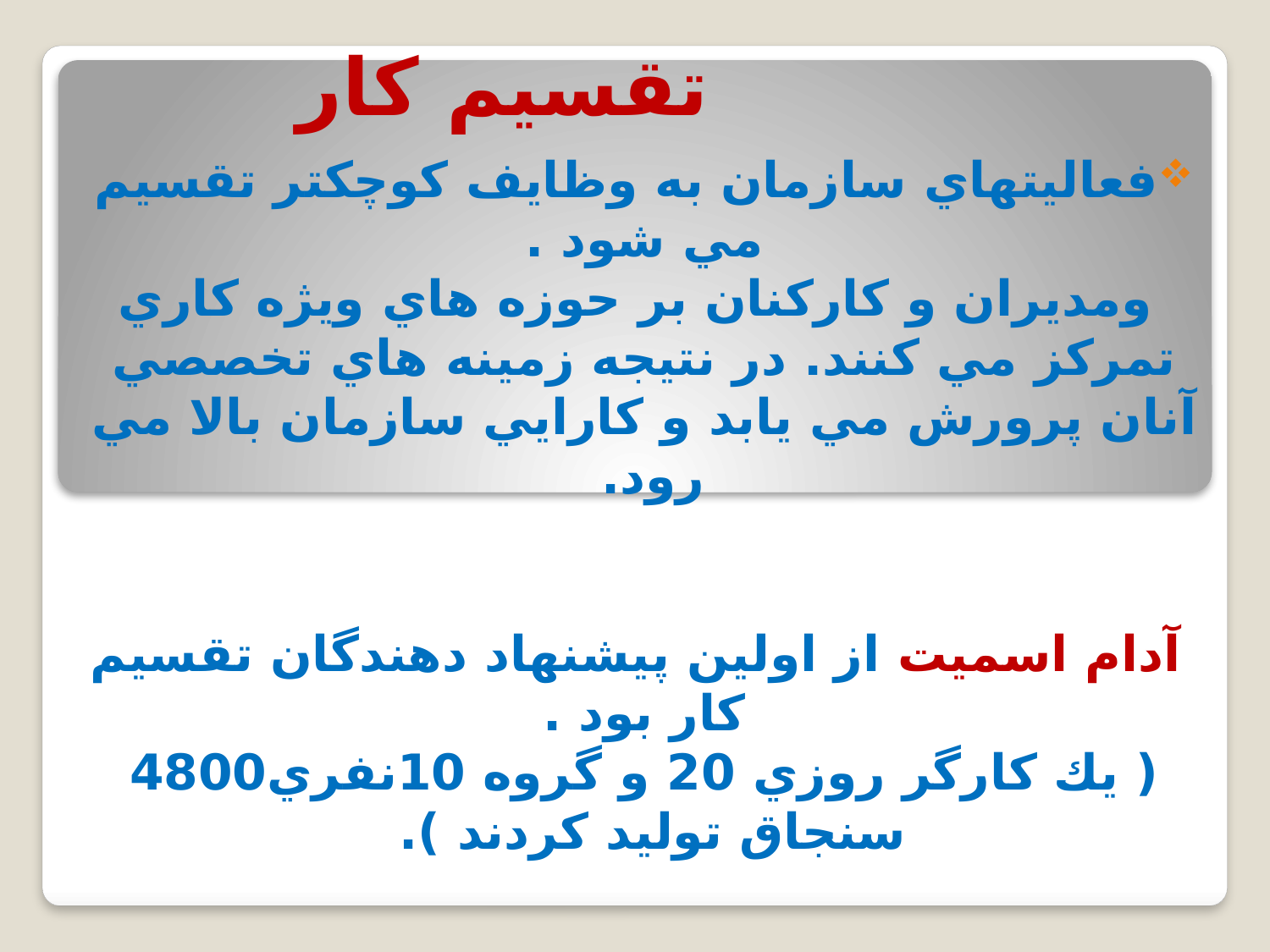

# تقسيم كار
فعاليتهاي سازمان به وظايف كوچكتر تقسيم مي شود .
 ومديران و كاركنان بر حوزه هاي ويژه كاري تمركز مي كنند. در نتيجه زمينه هاي تخصصي آنان پرورش مي يابد و كارايي سازمان بالا مي رود.

 آدام اسميت از اولين پيشنهاد دهندگان تقسيم كار بود .
( يك كارگر روزي 20 و گروه 10نفري4800 سنجاق توليد كردند ).